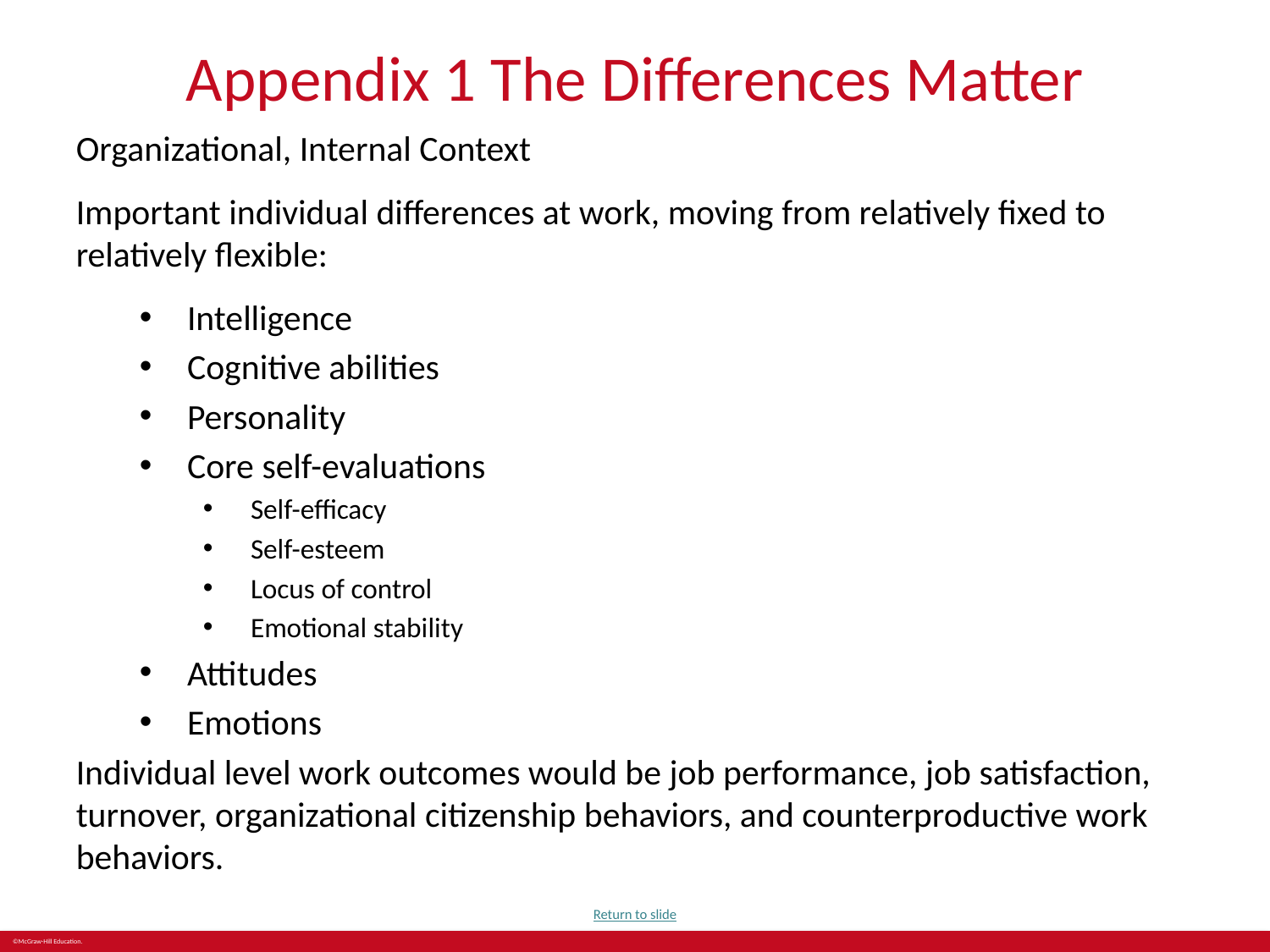

# Appendix 1 The Differences Matter
Organizational, Internal Context
Important individual differences at work, moving from relatively fixed to relatively flexible:
Intelligence
Cognitive abilities
Personality
Core self-evaluations
Self-efficacy
Self-esteem
Locus of control
Emotional stability
Attitudes
Emotions
Individual level work outcomes would be job performance, job satisfaction, turnover, organizational citizenship behaviors, and counterproductive work behaviors.
Return to slide